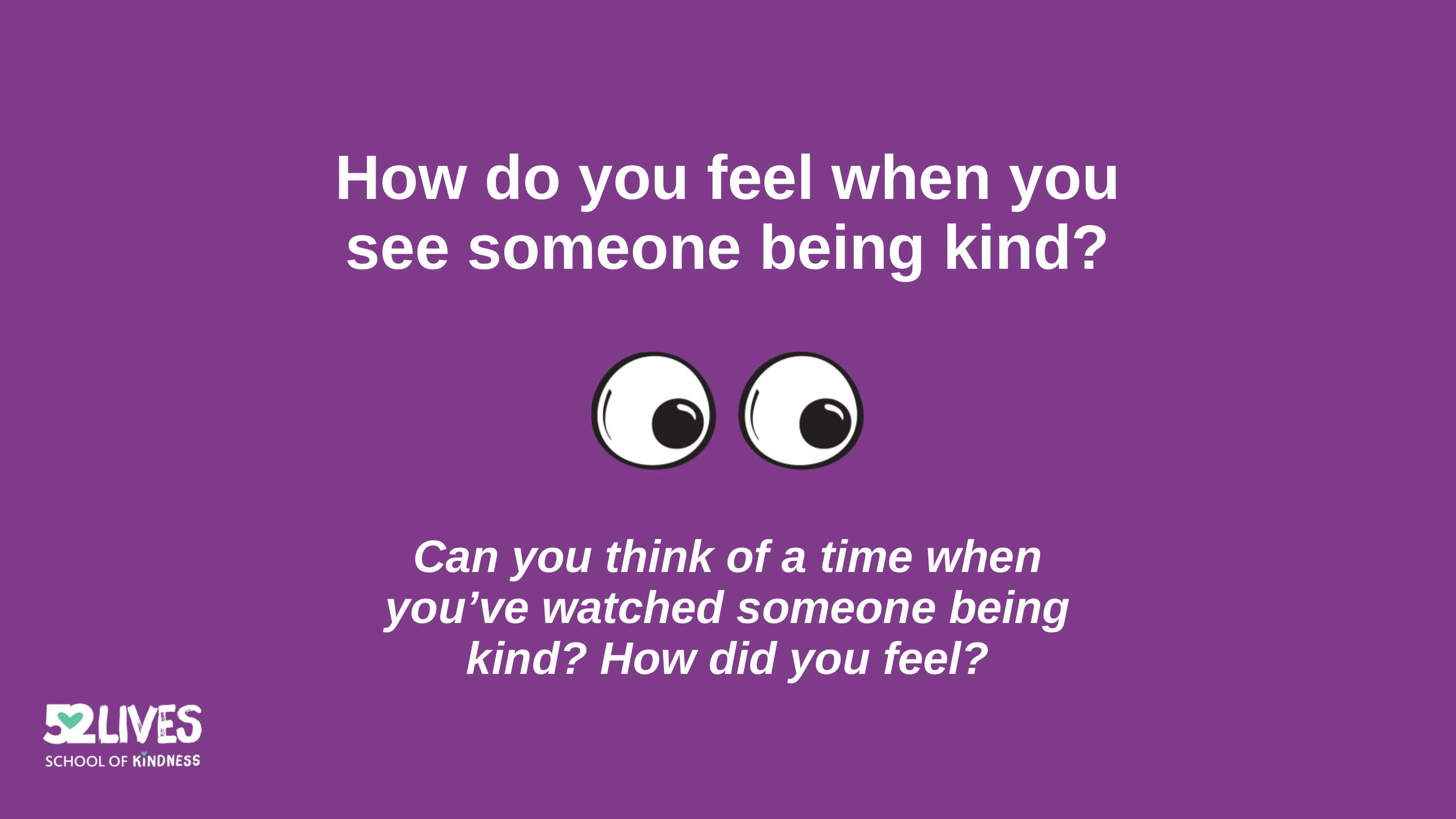

How do you feel when you see someone being kind?

Can you think of a time when you’ve watched someone being kind? How did you feel?